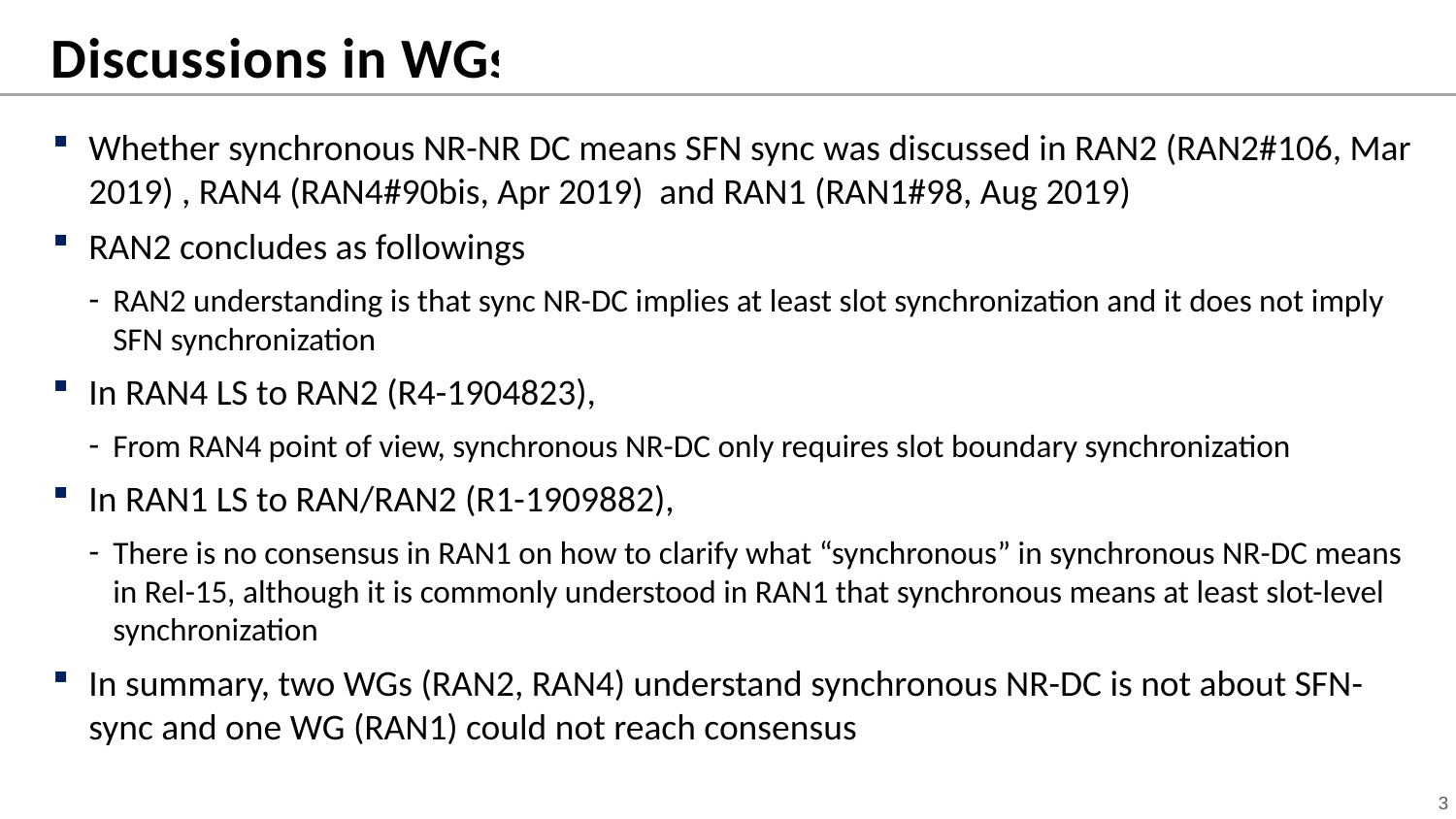

# Discussions in WGs
Whether synchronous NR-NR DC means SFN sync was discussed in RAN2 (RAN2#106, Mar 2019) , RAN4 (RAN4#90bis, Apr 2019)  and RAN1 (RAN1#98, Aug 2019)
RAN2 concludes as followings
RAN2 understanding is that sync NR-DC implies at least slot synchronization and it does not imply SFN synchronization
In RAN4 LS to RAN2 (R4-1904823),
From RAN4 point of view, synchronous NR-DC only requires slot boundary synchronization
In RAN1 LS to RAN/RAN2 (R1-1909882),
There is no consensus in RAN1 on how to clarify what “synchronous” in synchronous NR-DC means in Rel-15, although it is commonly understood in RAN1 that synchronous means at least slot-level synchronization
In summary, two WGs (RAN2, RAN4) understand synchronous NR-DC is not about SFN-sync and one WG (RAN1) could not reach consensus